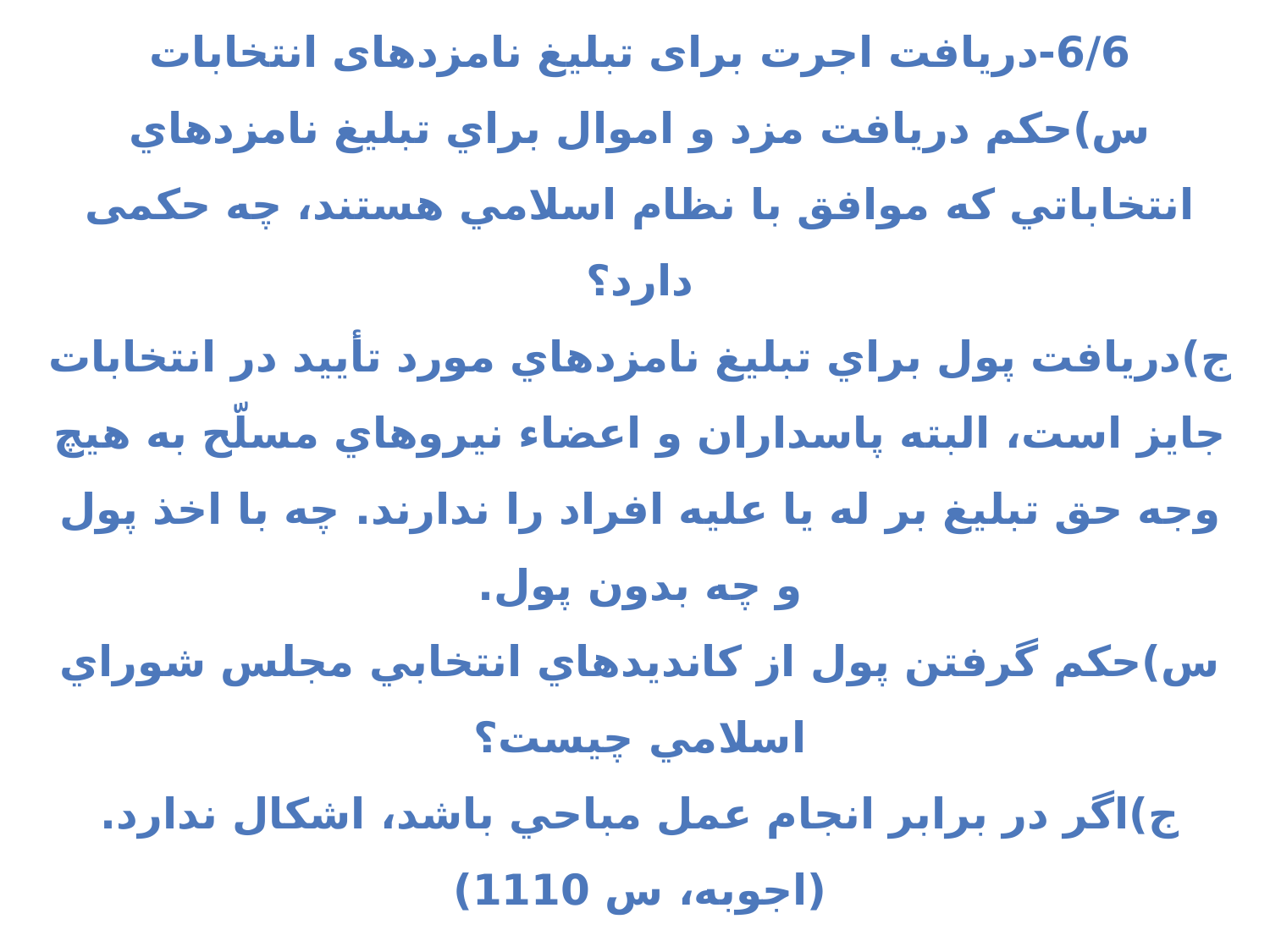

6/6-دریافت اجرت برای تبلیغ نامزدهای انتخابات
س)حكم دريافت مزد و اموال براي تبليغ نامزدهاي انتخاباتي كه موافق با نظام اسلامي هستند، چه حکمی دارد؟
ج)دريافت پول براي تبليغ نامزدهاي مورد تأييد در انتخابات جايز است، البته پاسداران و اعضاء نيروهاي مسلّح به هيچ وجه حق تبليغ بر له يا عليه افراد را ندارند. چه با اخذ پول و چه بدون پول.
س)حكم گرفتن پول از كانديدهاي انتخابي مجلس شوراي اسلامي چيست؟
ج)اگر در برابر انجام عمل مباحي باشد، اشكال ندارد. (اجوبه، س 1110)